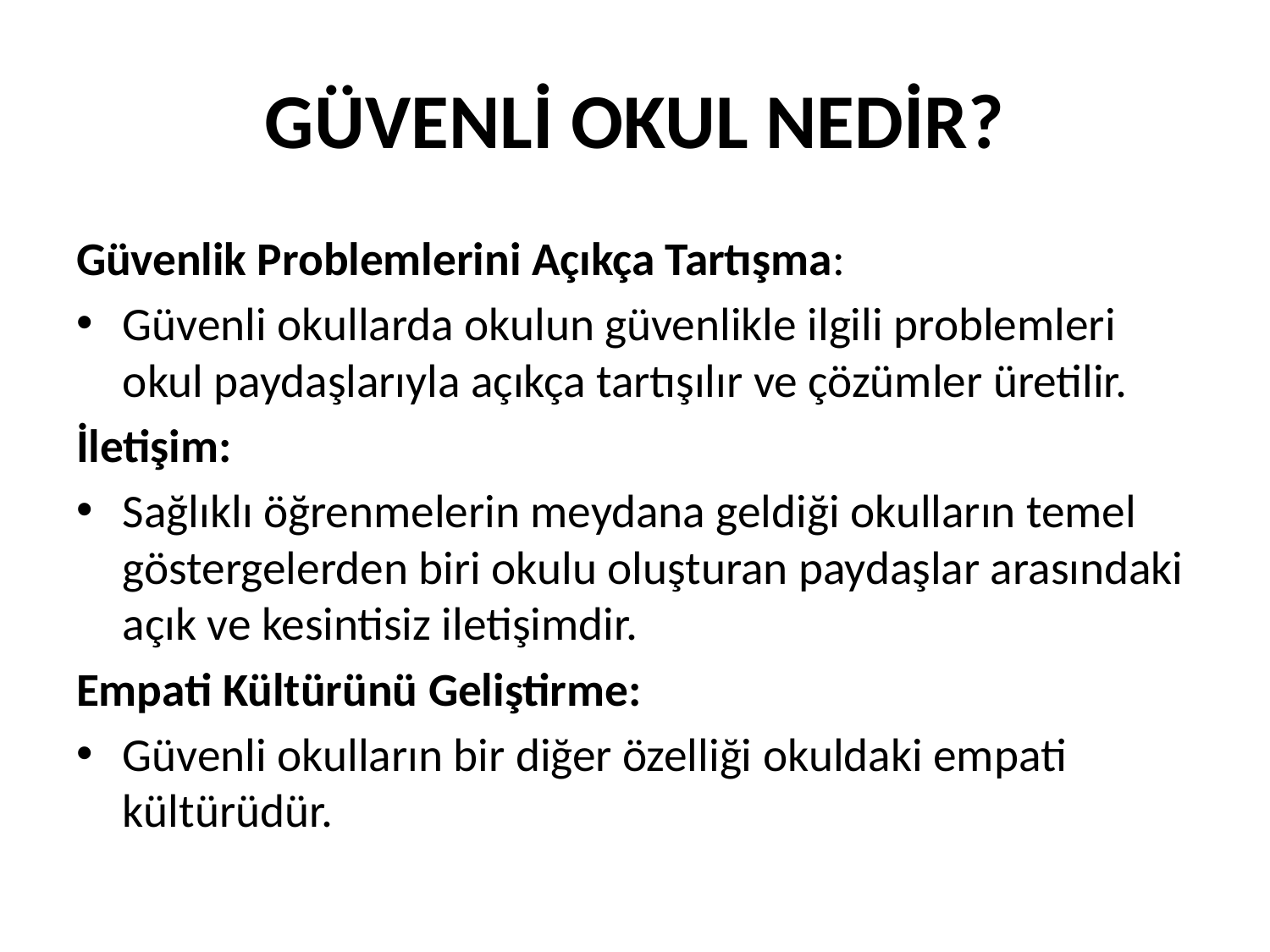

# GÜVENLİ OKUL NEDİR?
Güvenlik Problemlerini Açıkça Tartışma:
Güvenli okullarda okulun güvenlikle ilgili problemleri okul paydaşlarıyla açıkça tartışılır ve çözümler üretilir.
İletişim:
Sağlıklı öğrenmelerin meydana geldiği okulların temel göstergelerden biri okulu oluşturan paydaşlar arasındaki açık ve kesintisiz iletişimdir.
Empati Kültürünü Geliştirme:
Güvenli okulların bir diğer özelliği okuldaki empati kültürüdür.